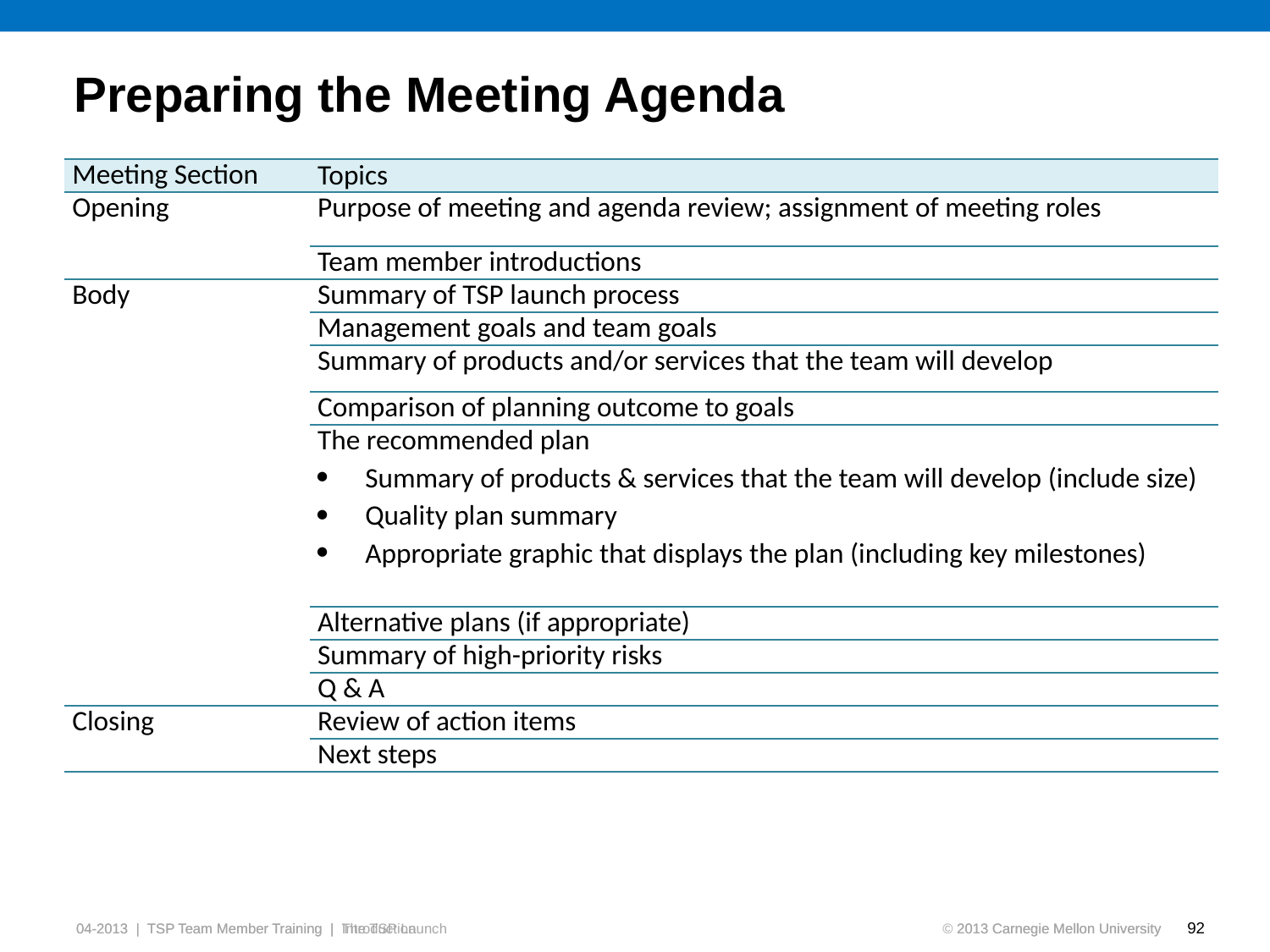

# Preparing the Meeting Agenda
| Meeting Section | Topics |
| --- | --- |
| Opening | Purpose of meeting and agenda review; assignment of meeting roles |
|  | Team member introductions |
| Body | Summary of TSP launch process |
|  | Management goals and team goals |
|  | Summary of products and/or services that the team will develop |
|  | Comparison of planning outcome to goals |
|  | The recommended plan Summary of products & services that the team will develop (include size) Quality plan summary Appropriate graphic that displays the plan (including key milestones) |
|  | Alternative plans (if appropriate) |
|  | Summary of high-priority risks |
|  | Q & A |
| Closing | Review of action items |
|  | Next steps |